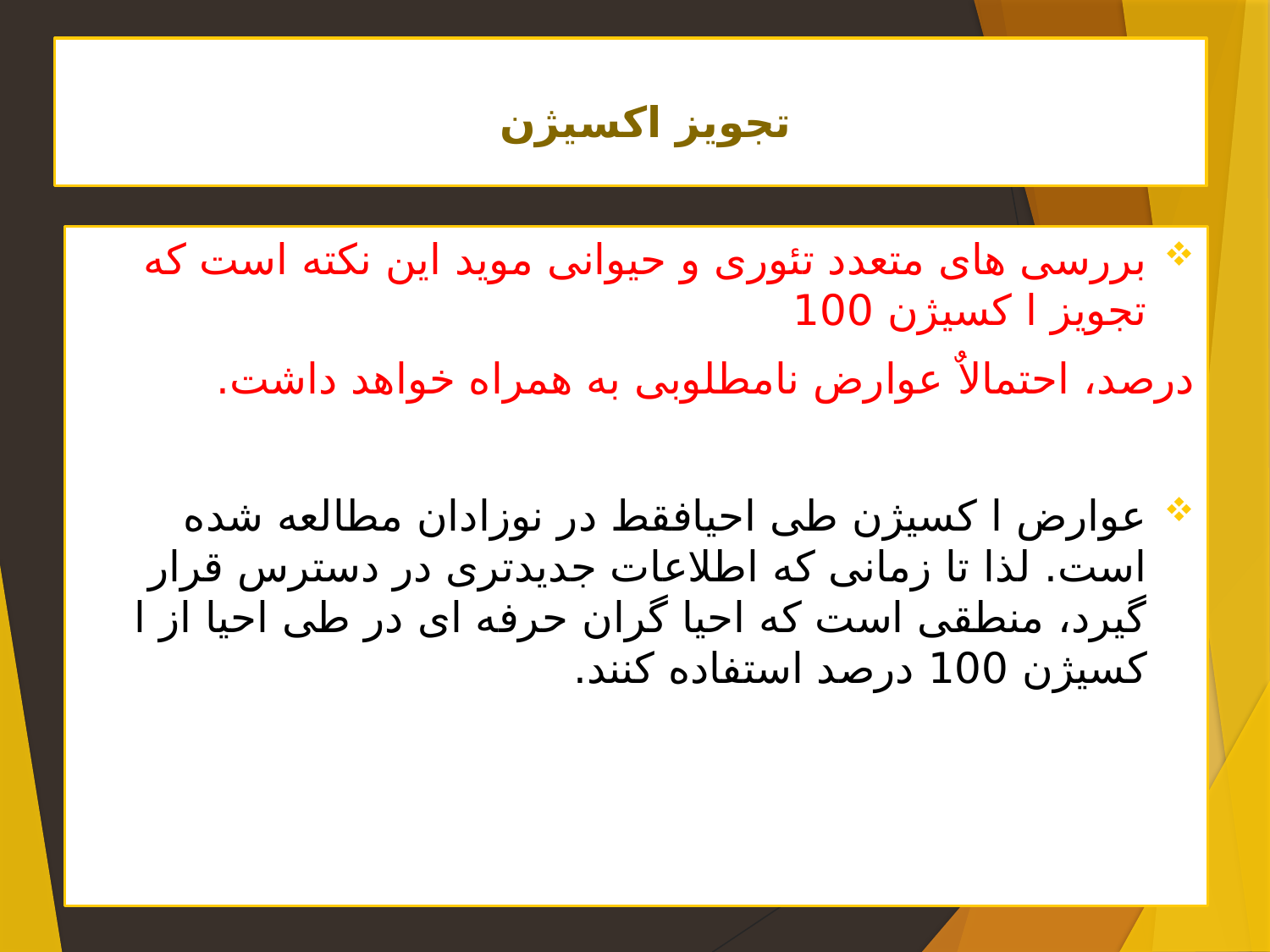

# تجویز اکسیژن
بررسی های متعدد تئوری و حیوانی موید این نکته است که تجویز ا کسیژن 100
درصد، احتمالاٌ عوارض نامطلوبی به همراه خواهد داشت.

عوارض ا کسیژن طی احیافقط در نوزادان مطالعه شده است. لذا تا زمانی که اطلاعات جدیدتری در دسترس قرار گیرد، منطقی است که احیا گران حرفه ای در طی احیا از ا کسیژن 100 درصد استفاده کنند.